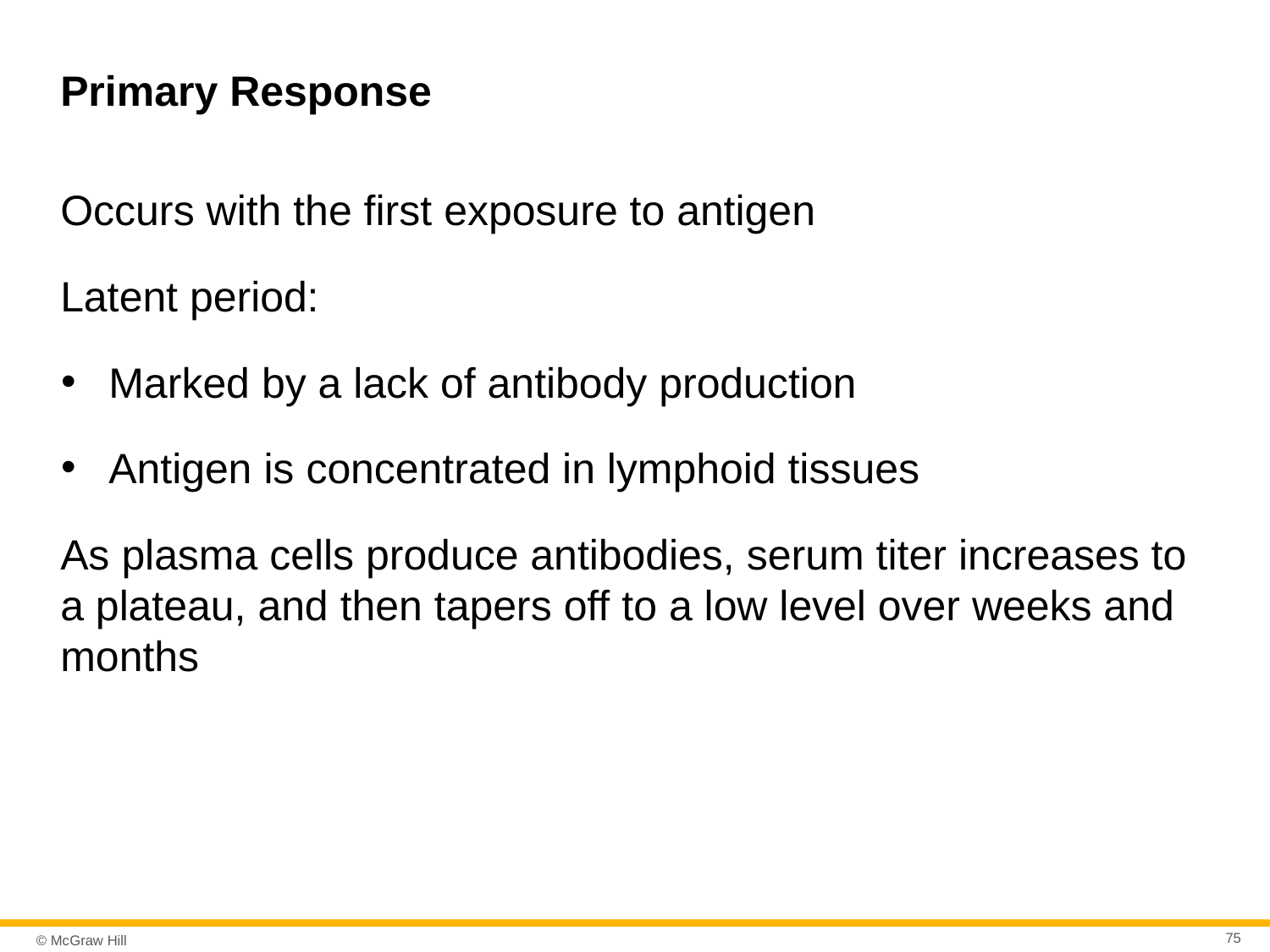

# Primary Response
Occurs with the first exposure to antigen
Latent period:
Marked by a lack of antibody production
Antigen is concentrated in lymphoid tissues
As plasma cells produce antibodies, serum titer increases to a plateau, and then tapers off to a low level over weeks and months